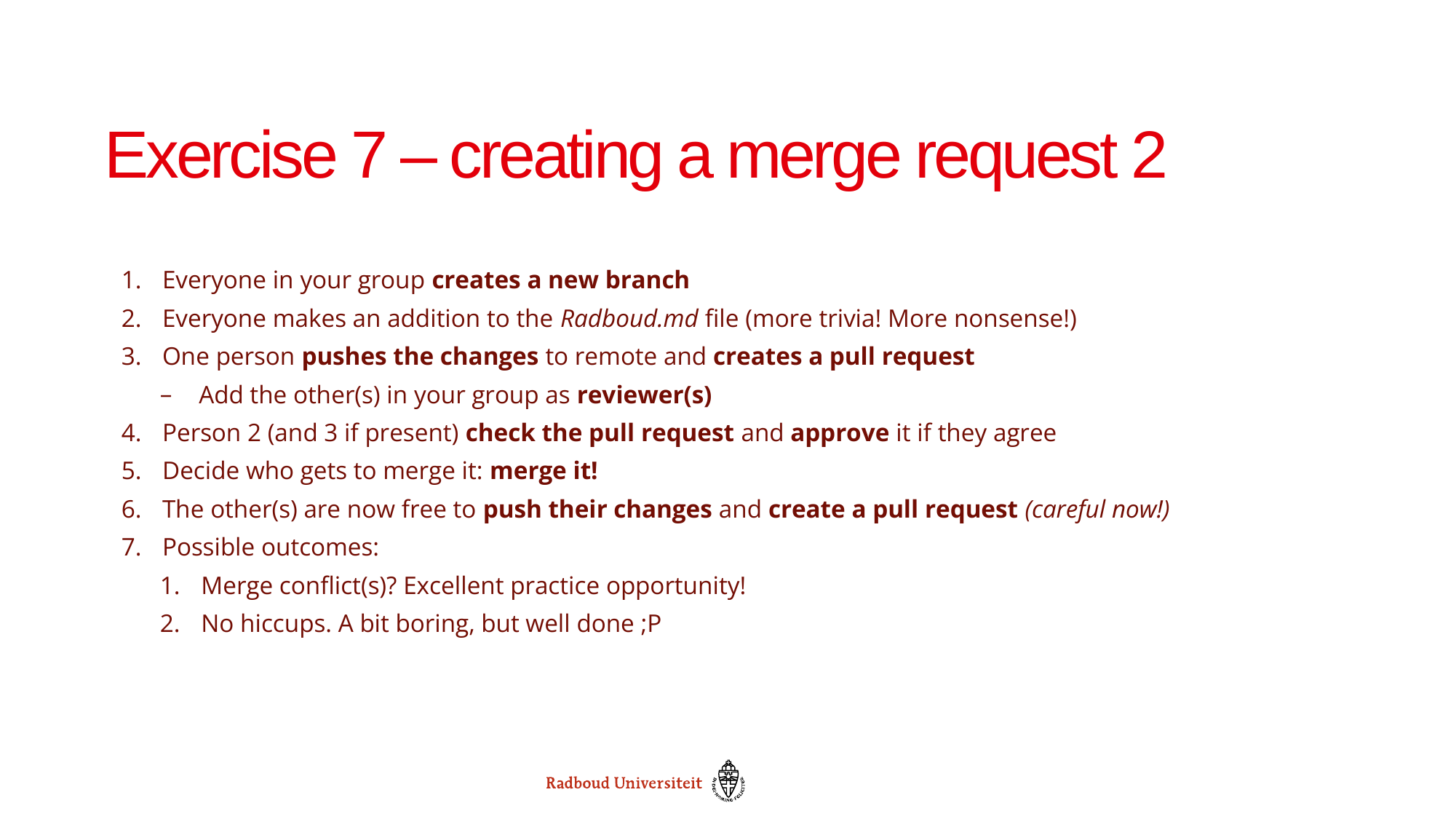

# Exercise 7 – creating a merge request 2
Everyone in your group creates a new branch
Everyone makes an addition to the Radboud.md file (more trivia! More nonsense!)
One person pushes the changes to remote and creates a pull request
Add the other(s) in your group as reviewer(s)
Person 2 (and 3 if present) check the pull request and approve it if they agree
Decide who gets to merge it: merge it!
The other(s) are now free to push their changes and create a pull request (careful now!)
Possible outcomes:
Merge conflict(s)? Excellent practice opportunity!
No hiccups. A bit boring, but well done ;P